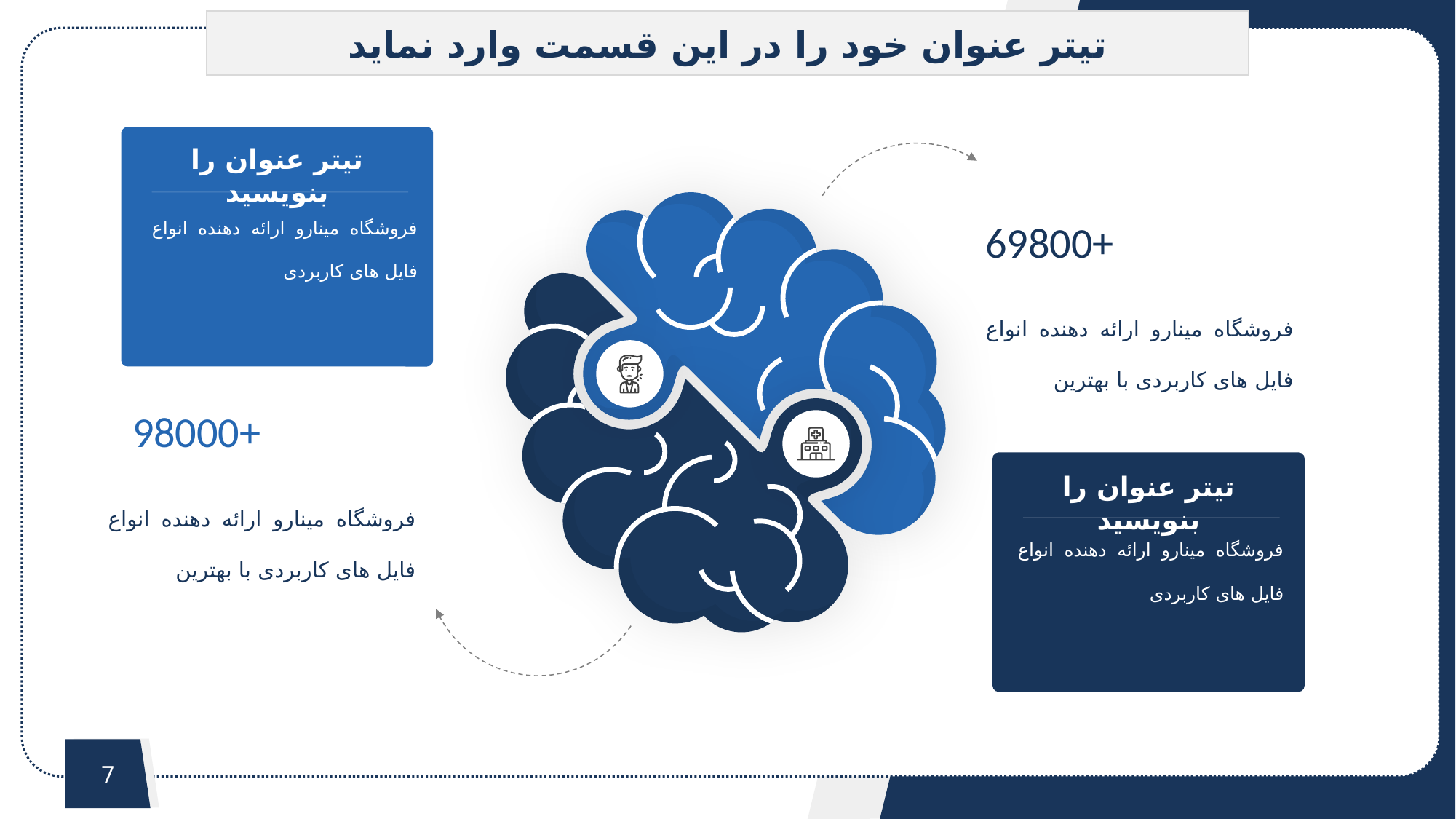

تیتر عنوان خود را در این قسمت وارد نماید

تیتر عنوان را بنویسید

فروشگاه مینارو ارائه دهنده انواع فایل های کاربردی
69800+

فروشگاه مینارو ارائه دهنده انواع فایل های کاربردی با بهترین

98000+

تیتر عنوان را بنویسید
فروشگاه مینارو ارائه دهنده انواع فایل های کاربردی با بهترین
فروشگاه مینارو ارائه دهنده انواع فایل های کاربردی

7